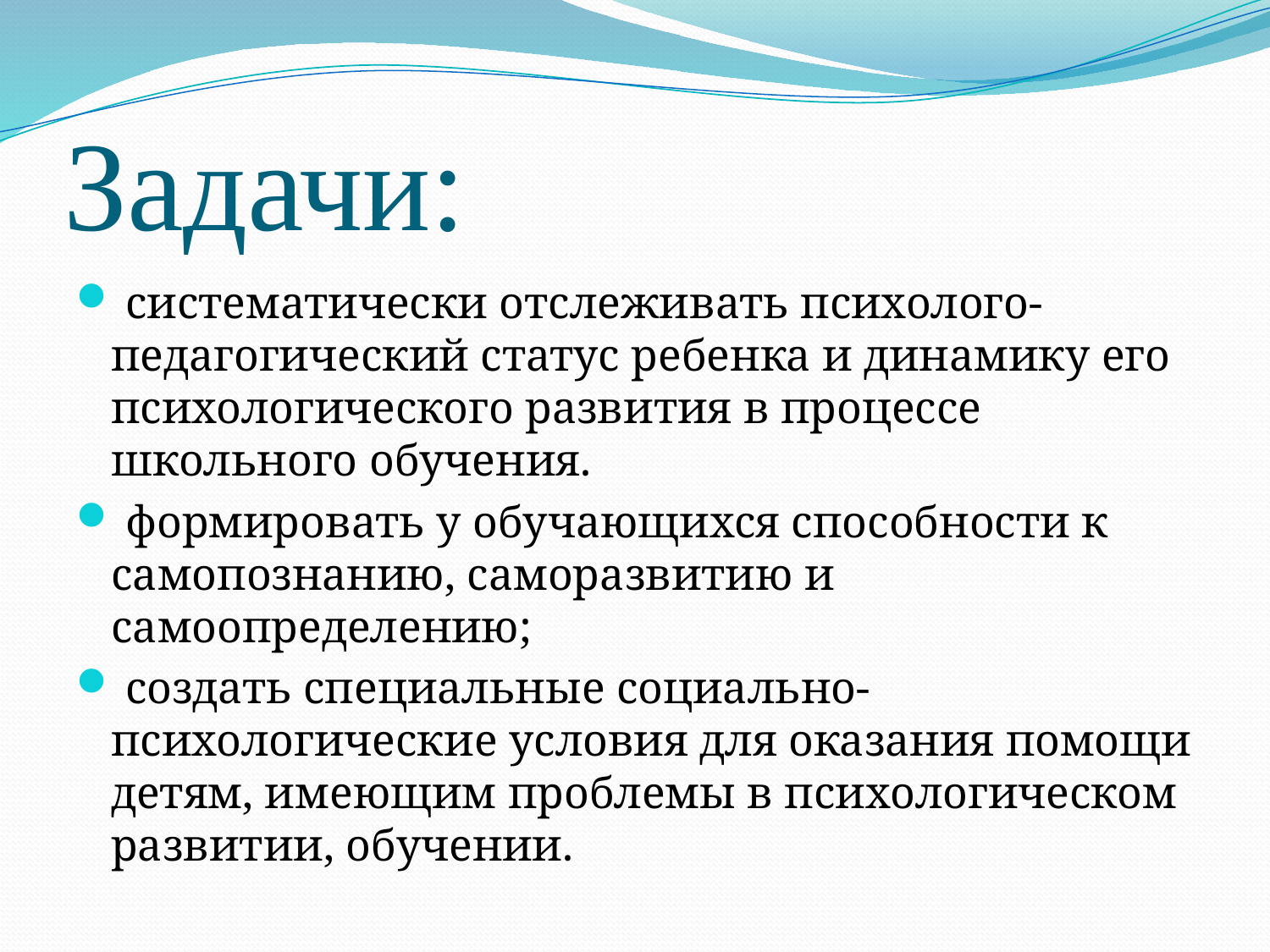

# Задачи:
 систематически отслеживать психолого-педагогический статус ребенка и динамику его психологического развития в процессе школьного обучения.
 формировать у обучающихся способности к самопознанию, саморазвитию и самоопределению;
 создать специальные социально-психологические условия для оказания помощи детям, имеющим проблемы в психологическом развитии, обучении.